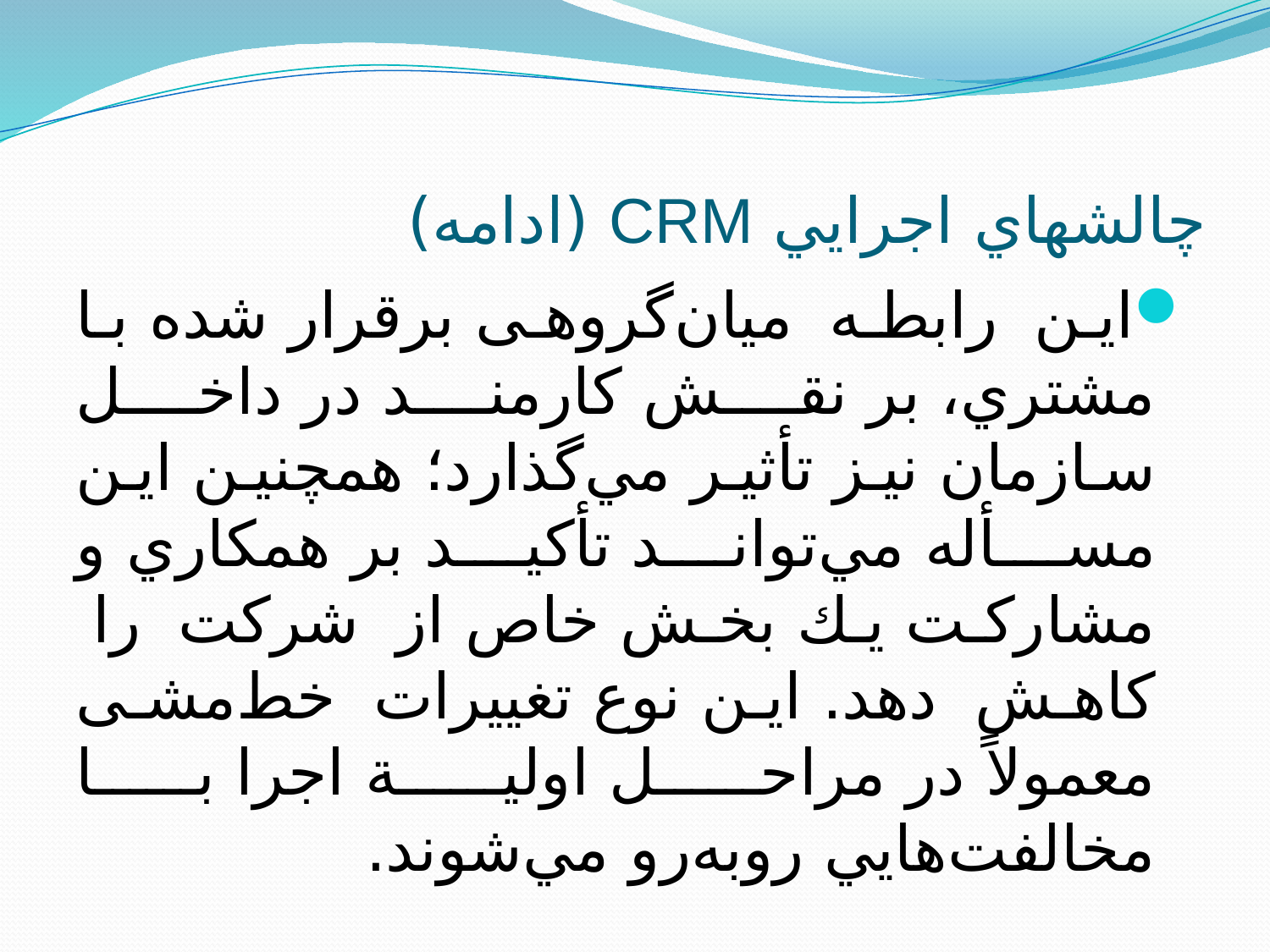

# چالش‏هاي اجرايي CRM (ادامه)
اين رابطه ميان‌گروهی برقرار شده با مشتري، بر نقش كارمند در داخل سازمان نيز تأثير مي‌گذارد؛ همچنين اين مسأله مي‌تواند تأكيد بر همكاري و مشاركت يك بخش خاص از شرکت را کاهش دهد. اين نوع تغييرات خط‌مشی معمولاً در مراحل اولية اجرا با مخالفت‌هايي روبه‌رو مي‌شوند.